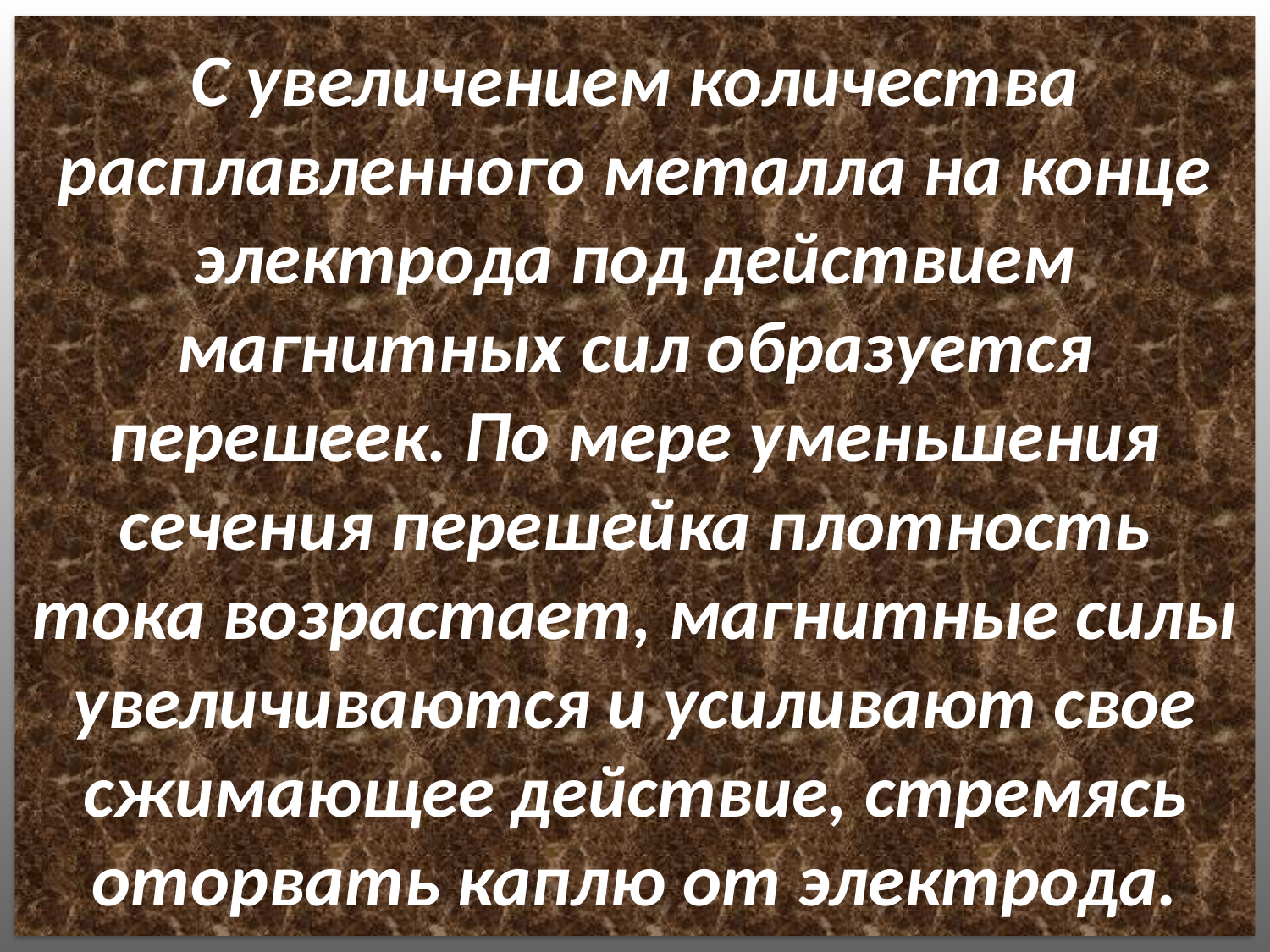

# С увеличением количества расплавленного металла на конце электрода под действием магнитных сил образуется перешеек. По мере уменьшения сечения перешейка плотность тока возрастает, магнитные силы увеличиваются и усиливают свое сжимающее действие, стремясь оторвать каплю от электрода.